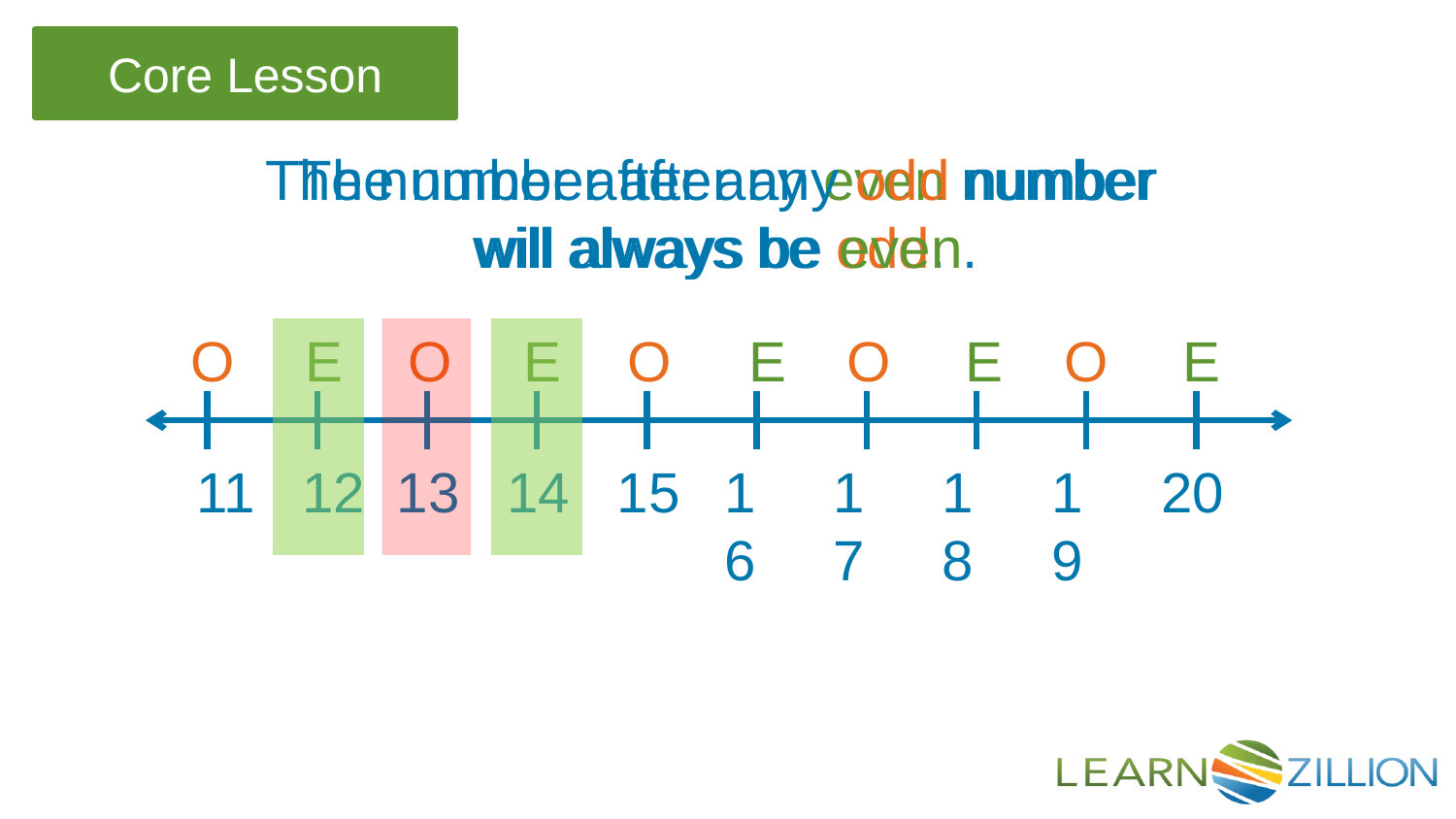

The number after any even number will always be odd.
The number after any odd number will always be even.
O
E
O
E
O
E
O
E
O
E
11   12  13   14   15
16
17
18
19
20